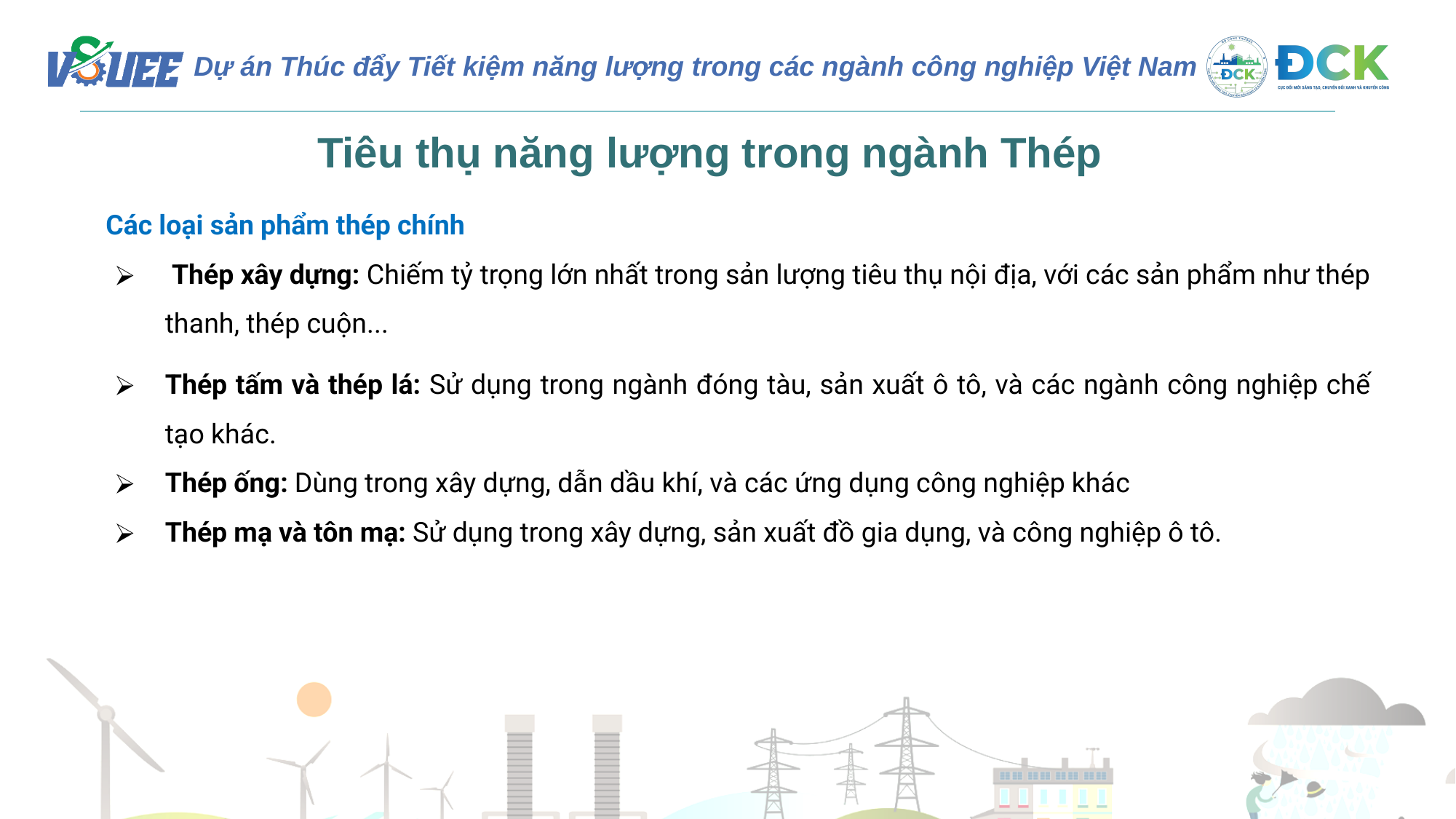

Tiêu thụ năng lượng trong ngành Thép
Các loại sản phẩm thép chính
 Thép xây dựng: Chiếm tỷ trọng lớn nhất trong sản lượng tiêu thụ nội địa, với các sản phẩm như thép thanh, thép cuộn...
Thép tấm và thép lá: Sử dụng trong ngành đóng tàu, sản xuất ô tô, và các ngành công nghiệp chế tạo khác.
Thép ống: Dùng trong xây dựng, dẫn dầu khí, và các ứng dụng công nghiệp khác
Thép mạ và tôn mạ: Sử dụng trong xây dựng, sản xuất đồ gia dụng, và công nghiệp ô tô.